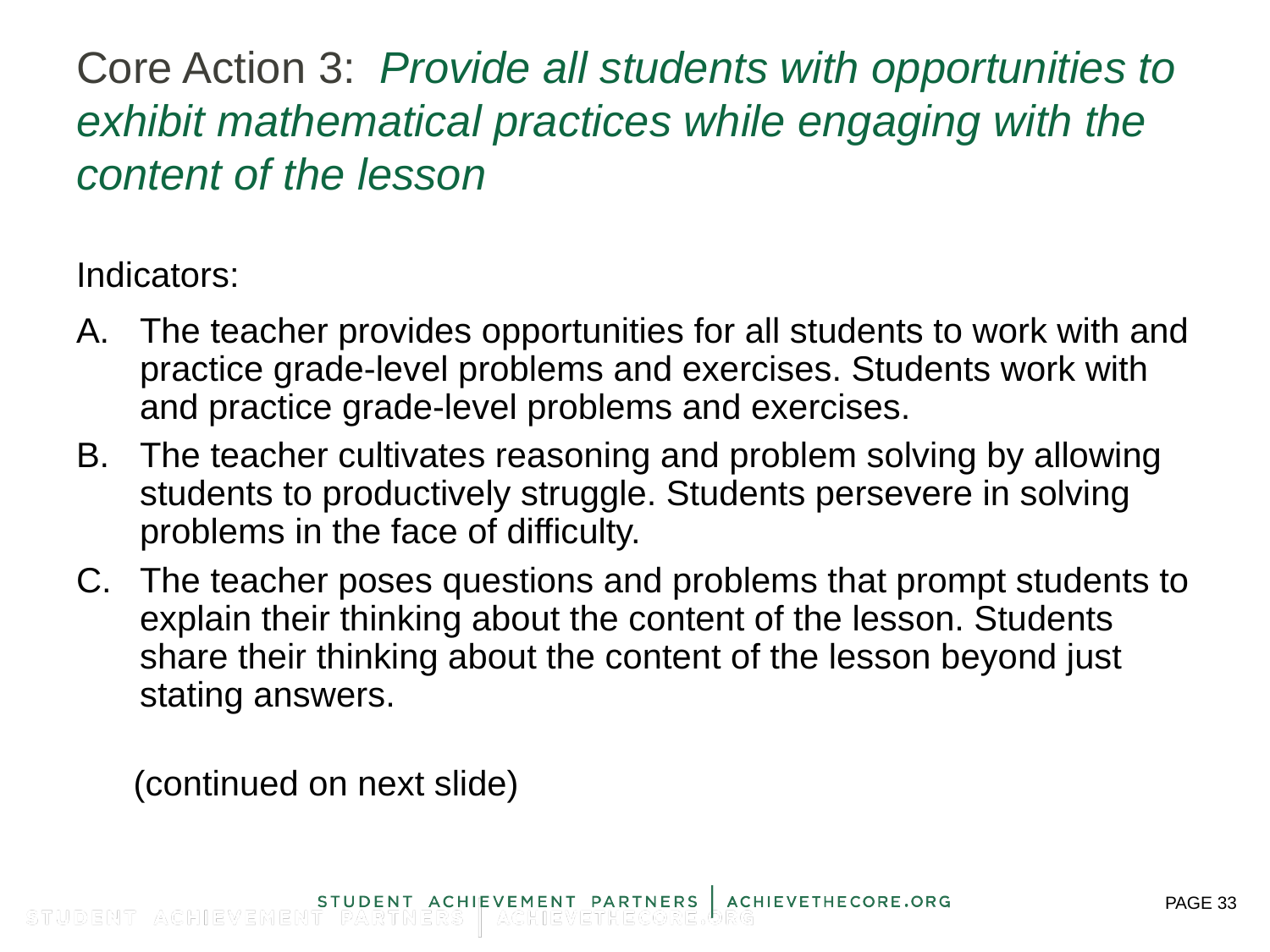

# Core Action 3:  Provide all students with opportunities to exhibit mathematical practices while engaging with the content of the lesson
Indicators:
The teacher provides opportunities for all students to work with and practice grade-level problems and exercises. Students work with and practice grade-level problems and exercises.
The teacher cultivates reasoning and problem solving by allowing students to productively struggle. Students persevere in solving problems in the face of difficulty.
The teacher poses questions and problems that prompt students to explain their thinking about the content of the lesson. Students share their thinking about the content of the lesson beyond just stating answers.
(continued on next slide)